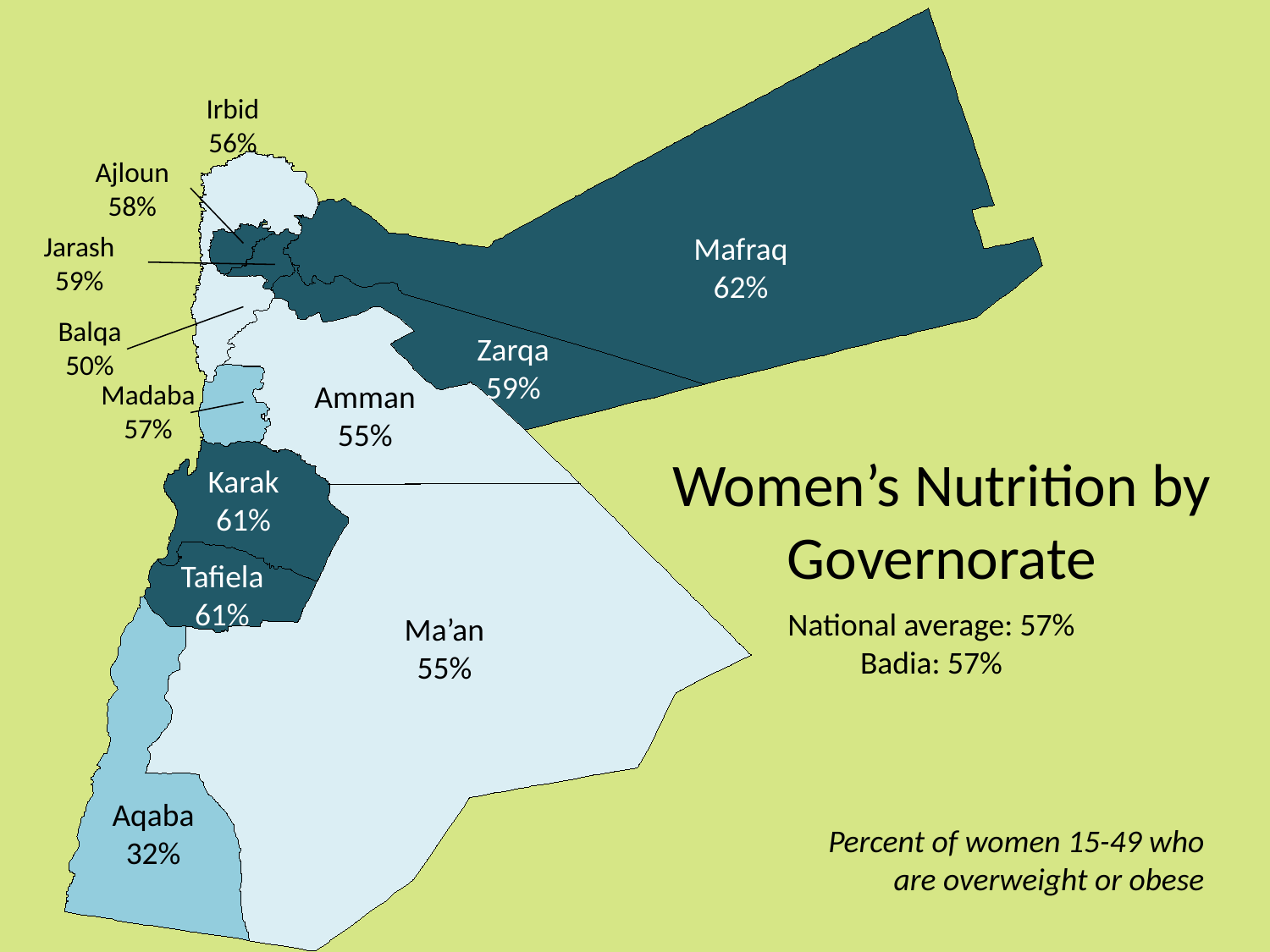

Irbid
56%

Ajloun
58%
Jarash
59%
Mafraq
62%
Balqa
50%
Zarqa
59%
Madaba
57%
Amman
55%
# Women’s Nutrition by Governorate
Karak
61%
Tafiela
61%
National average: 57%
Badia: 57%
Ma’an
55%
Aqaba
32%
Percent of women 15-49 who are overweight or obese